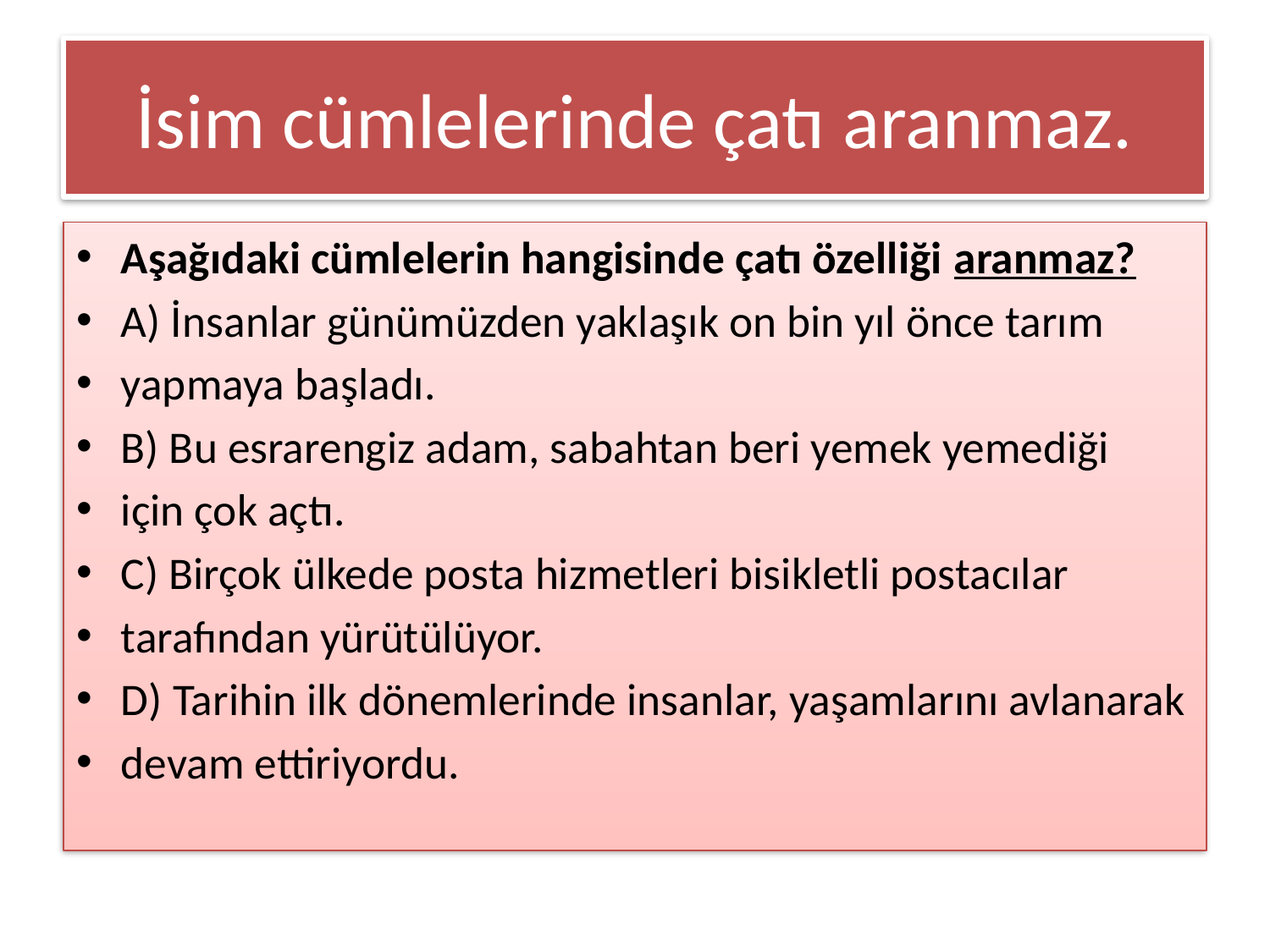

# İsim cümlelerinde çatı aranmaz.
Aşağıdaki cümlelerin hangisinde çatı özelliği aranmaz?
A) İnsanlar günümüzden yaklaşık on bin yıl önce tarım
yapmaya başladı.
B) Bu esrarengiz adam, sabahtan beri yemek yemediği
için çok açtı.
C) Birçok ülkede posta hizmetleri bisikletli postacılar
tarafından yürütülüyor.
D) Tarihin ilk dönemlerinde insanlar, yaşamlarını avlanarak
devam ettiriyordu.